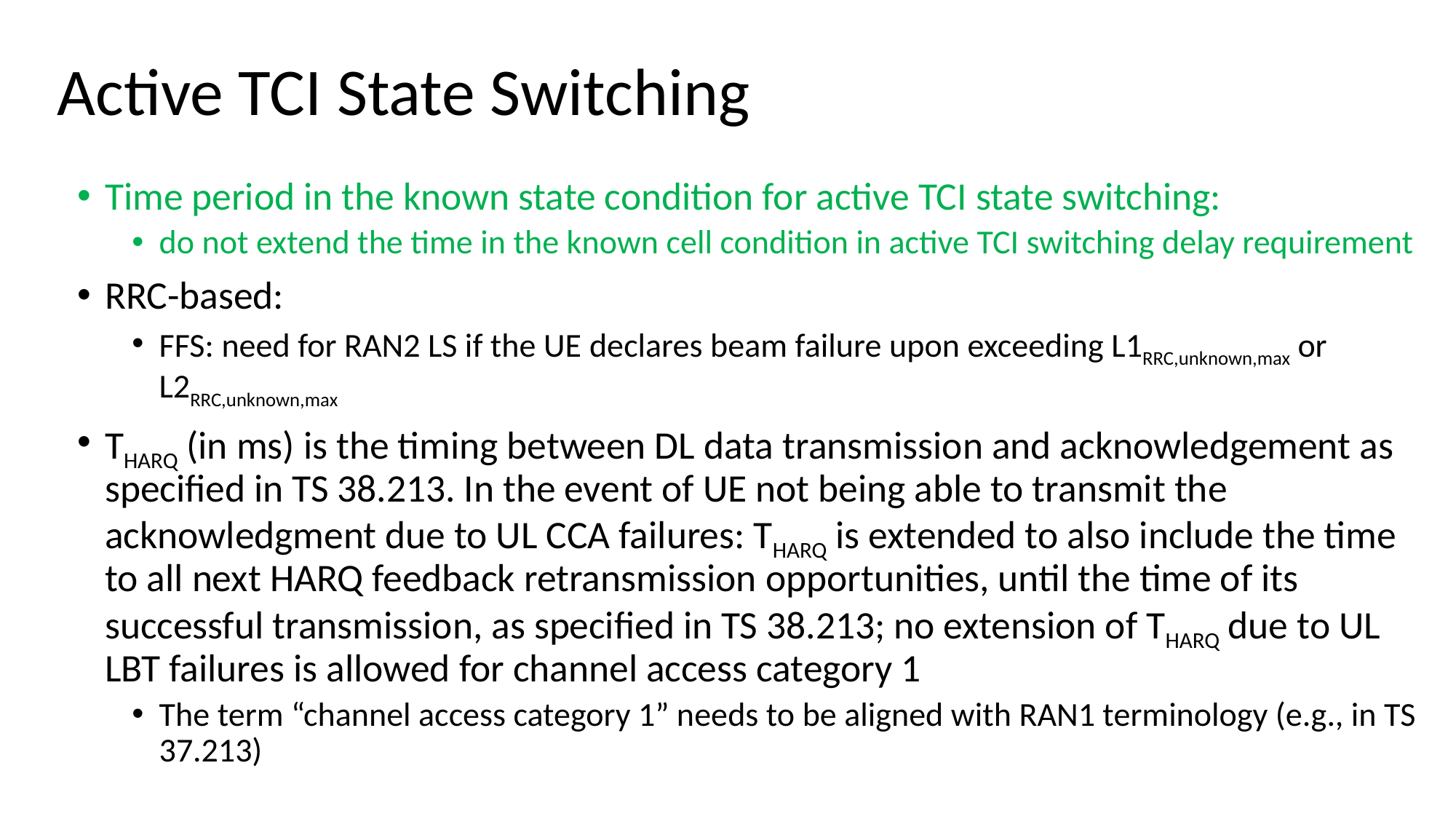

# Active TCI State Switching
Time period in the known state condition for active TCI state switching:
do not extend the time in the known cell condition in active TCI switching delay requirement
RRC-based:
FFS: need for RAN2 LS if the UE declares beam failure upon exceeding L1RRC,unknown,max or L2RRC,unknown,max
THARQ (in ms) is the timing between DL data transmission and acknowledgement as specified in TS 38.213. In the event of UE not being able to transmit the acknowledgment due to UL CCA failures: THARQ is extended to also include the time to all next HARQ feedback retransmission opportunities, until the time of its successful transmission, as specified in TS 38.213; no extension of THARQ due to UL LBT failures is allowed for channel access category 1
The term “channel access category 1” needs to be aligned with RAN1 terminology (e.g., in TS 37.213)